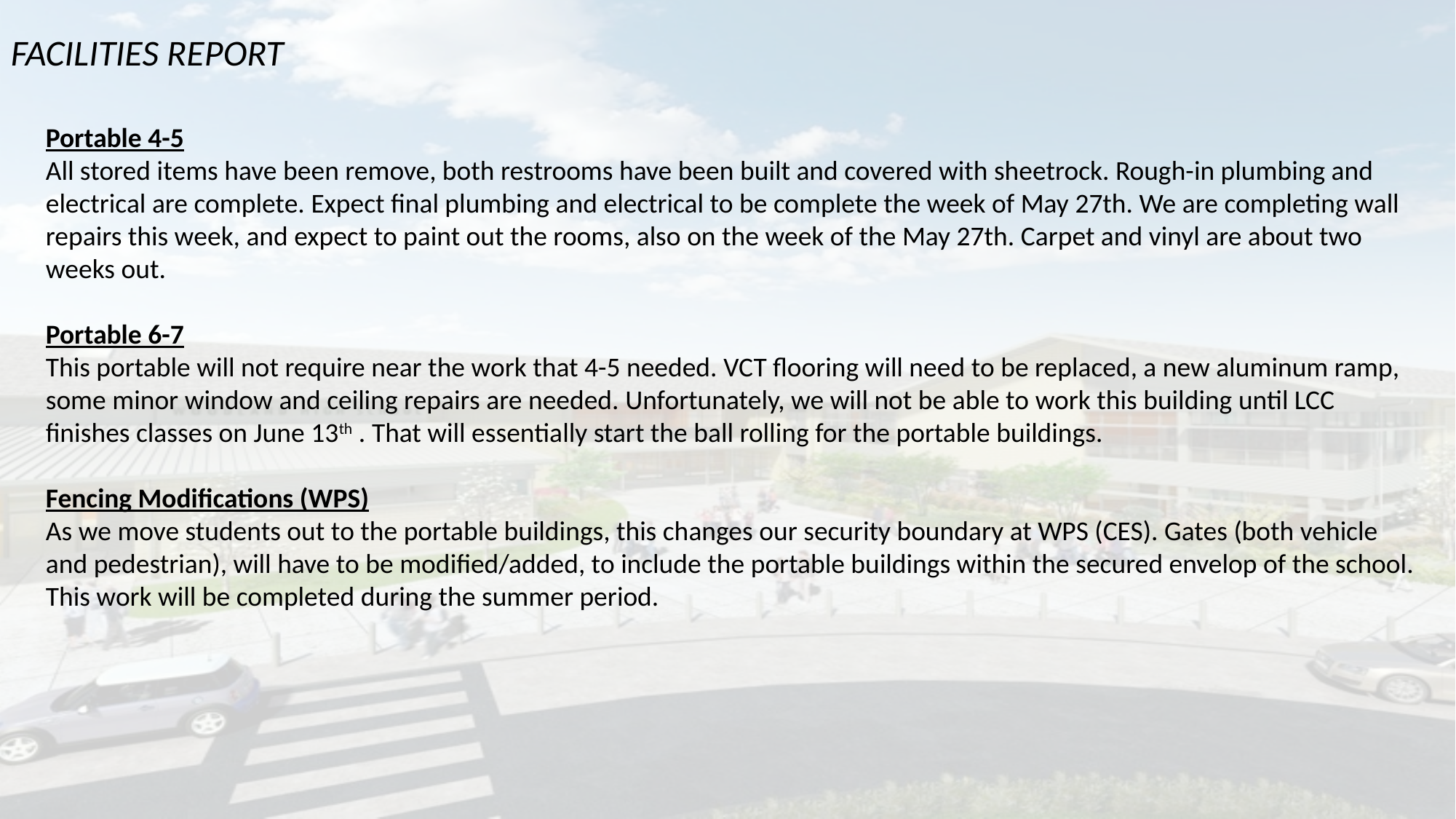

FACILITIES REPORT

Portable 4-5
All stored items have been remove, both restrooms have been built and covered with sheetrock. Rough-in plumbing and electrical are complete. Expect final plumbing and electrical to be complete the week of May 27th. We are completing wall repairs this week, and expect to paint out the rooms, also on the week of the May 27th. Carpet and vinyl are about two weeks out.

Portable 6-7
This portable will not require near the work that 4-5 needed. VCT flooring will need to be replaced, a new aluminum ramp, some minor window and ceiling repairs are needed. Unfortunately, we will not be able to work this building until LCC finishes classes on June 13th . That will essentially start the ball rolling for the portable buildings.

Fencing Modifications (WPS)
As we move students out to the portable buildings, this changes our security boundary at WPS (CES). Gates (both vehicle and pedestrian), will have to be modified/added, to include the portable buildings within the secured envelop of the school.
This work will be completed during the summer period.